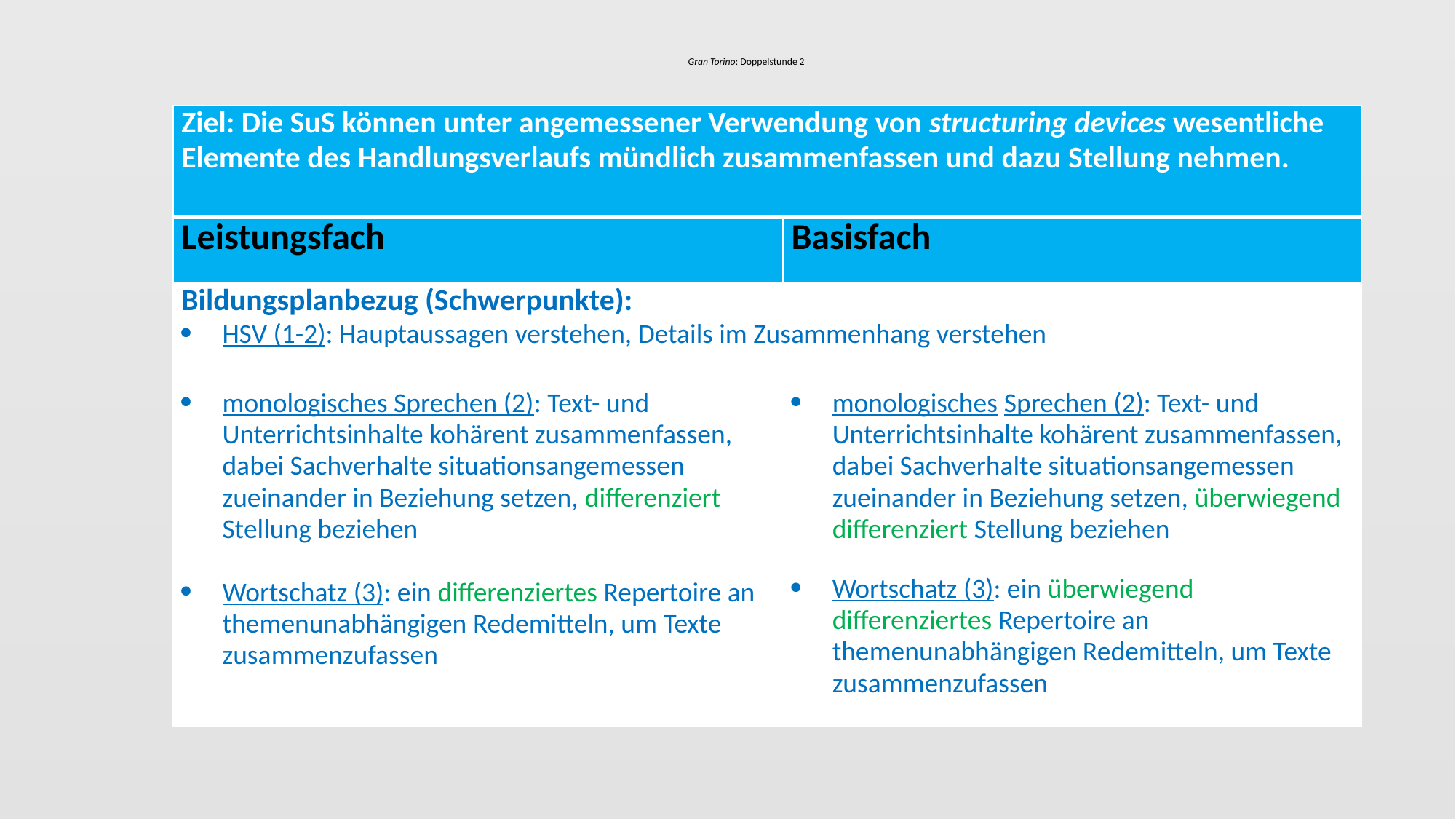

# Gran Torino: Doppelstunde 2
| Ziel: Die SuS können unter angemessener Verwendung von structuring devices wesentliche Elemente des Handlungsverlaufs mündlich zusammenfassen und dazu Stellung nehmen. |  |
| --- | --- |
| Leistungsfach | Basisfach |
| Bildungsplanbezug (Schwerpunkte): HSV (1-2): Hauptaussagen verstehen, Details im Zusammenhang verstehen |  |
| monologisches Sprechen (2): Text- und Unterrichtsinhalte kohärent zusammenfassen, dabei Sachverhalte situationsangemessen zueinander in Beziehung setzen, differenziert Stellung beziehen Wortschatz (3): ein differenziertes Repertoire an themenunabhängigen Redemitteln, um Texte zusammenzufassen | monologisches Sprechen (2): Text- und Unterrichtsinhalte kohärent zusammenfassen, dabei Sachverhalte situationsangemessen zueinander in Beziehung setzen, überwiegend differenziert Stellung beziehen Wortschatz (3): ein überwiegend differenziertes Repertoire an themenunabhängigen Redemitteln, um Texte zusammenzufassen |